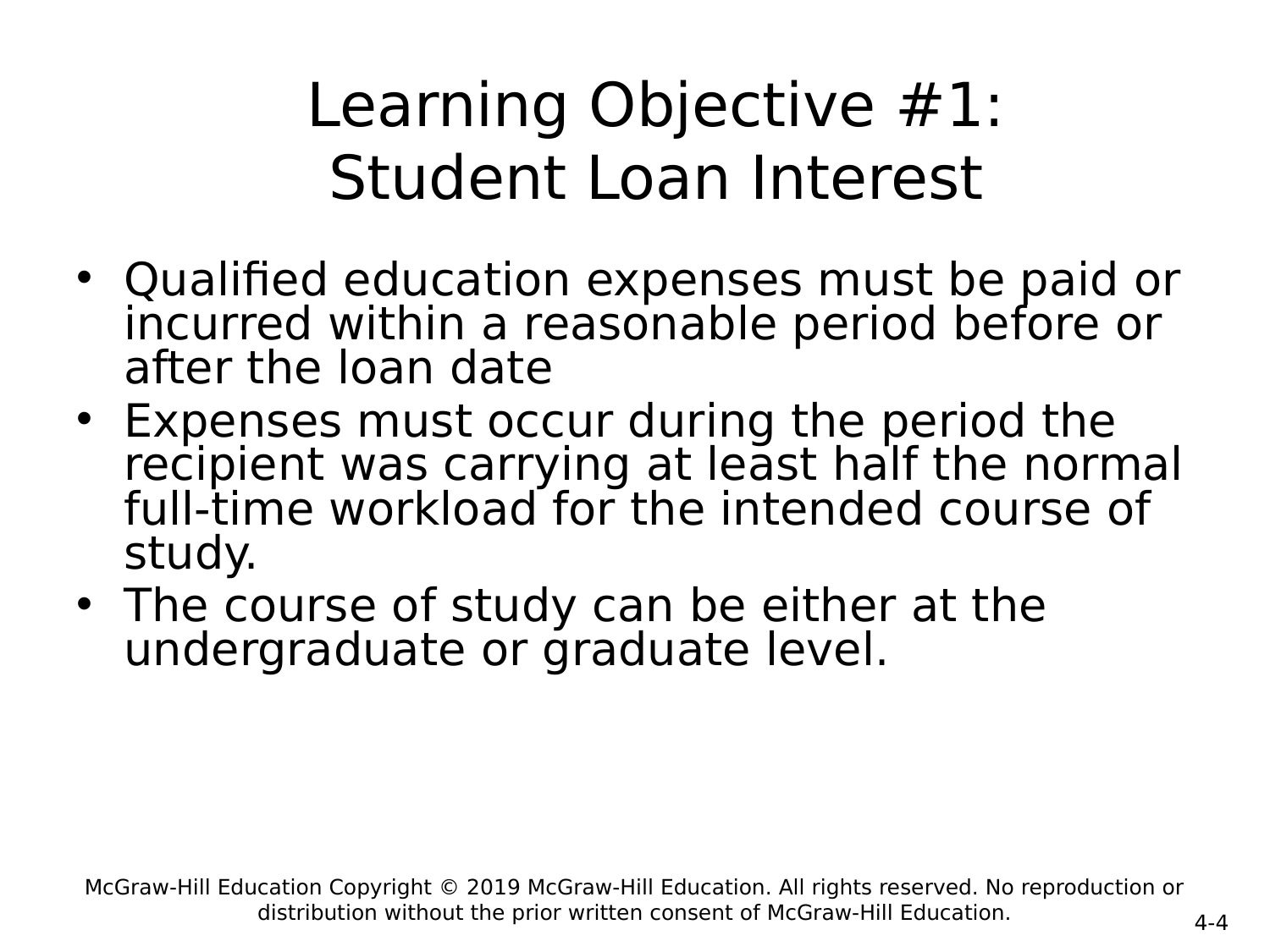

Learning Objective #1:
Student Loan Interest
Qualified education expenses must be paid or incurred within a reasonable period before or after the loan date
Expenses must occur during the period the recipient was carrying at least half the normal full-time workload for the intended course of study.
The course of study can be either at the undergraduate or graduate level.
McGraw-Hill Education Copyright © 2019 McGraw-Hill Education. All rights reserved. No reproduction or distribution without the prior written consent of McGraw-Hill Education.
4-4